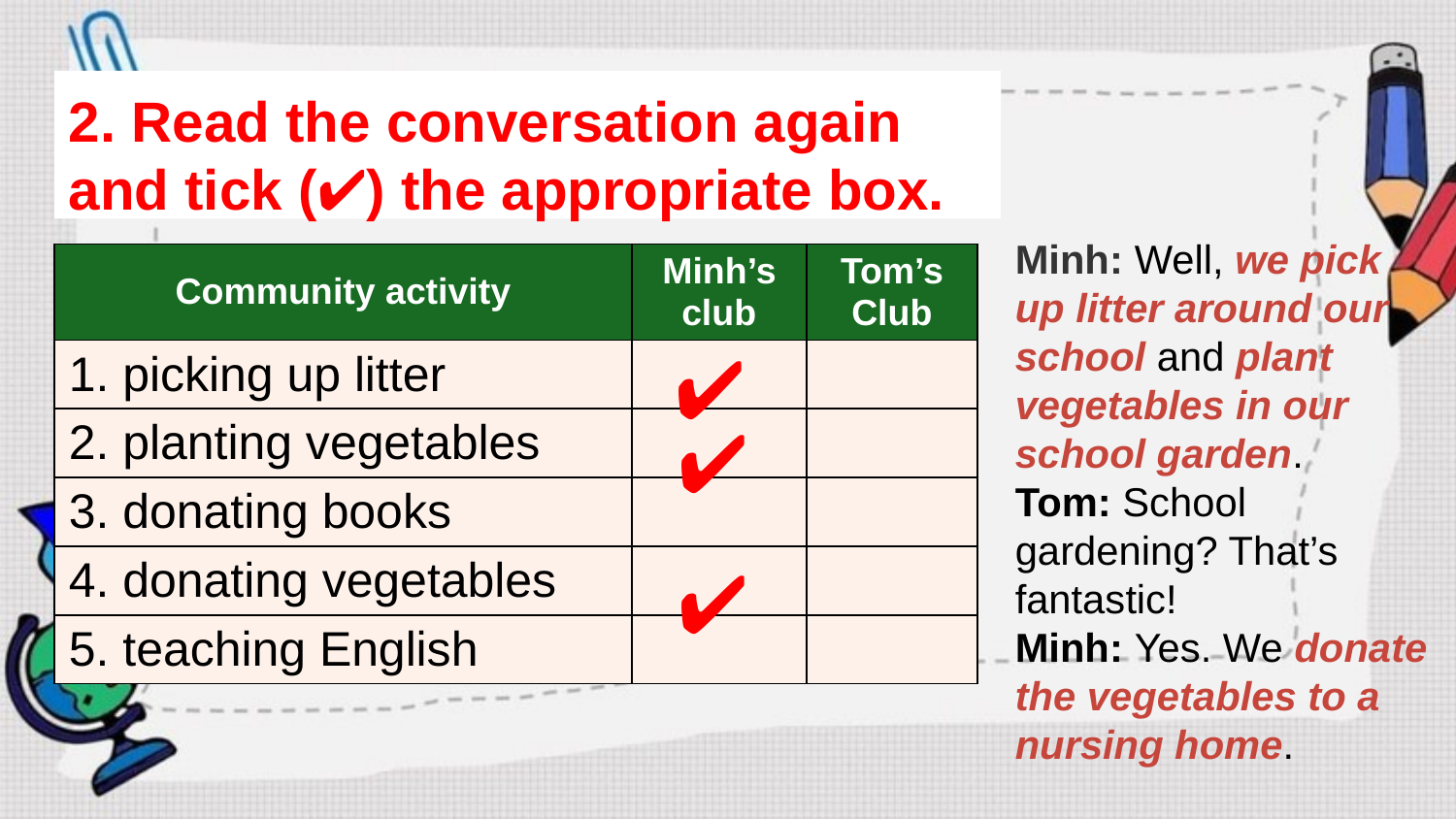

2. Read the conversation again and tick (✔) the appropriate box.
Minh: Well, we pick up litter around our school and plant vegetables in our school garden.
Tom: School gardening? That’s fantastic!
Minh: Yes. We donate the vegetables to a nursing home.
| Community activity | Minh’s club | Tom’s Club |
| --- | --- | --- |
| 1. picking up litter |  |  |
| 2. planting vegetables |  |  |
| 3. donating books |  |  |
| 4. donating vegetables |  |  |
| 5. teaching English |  |  |
✔
✔
✔